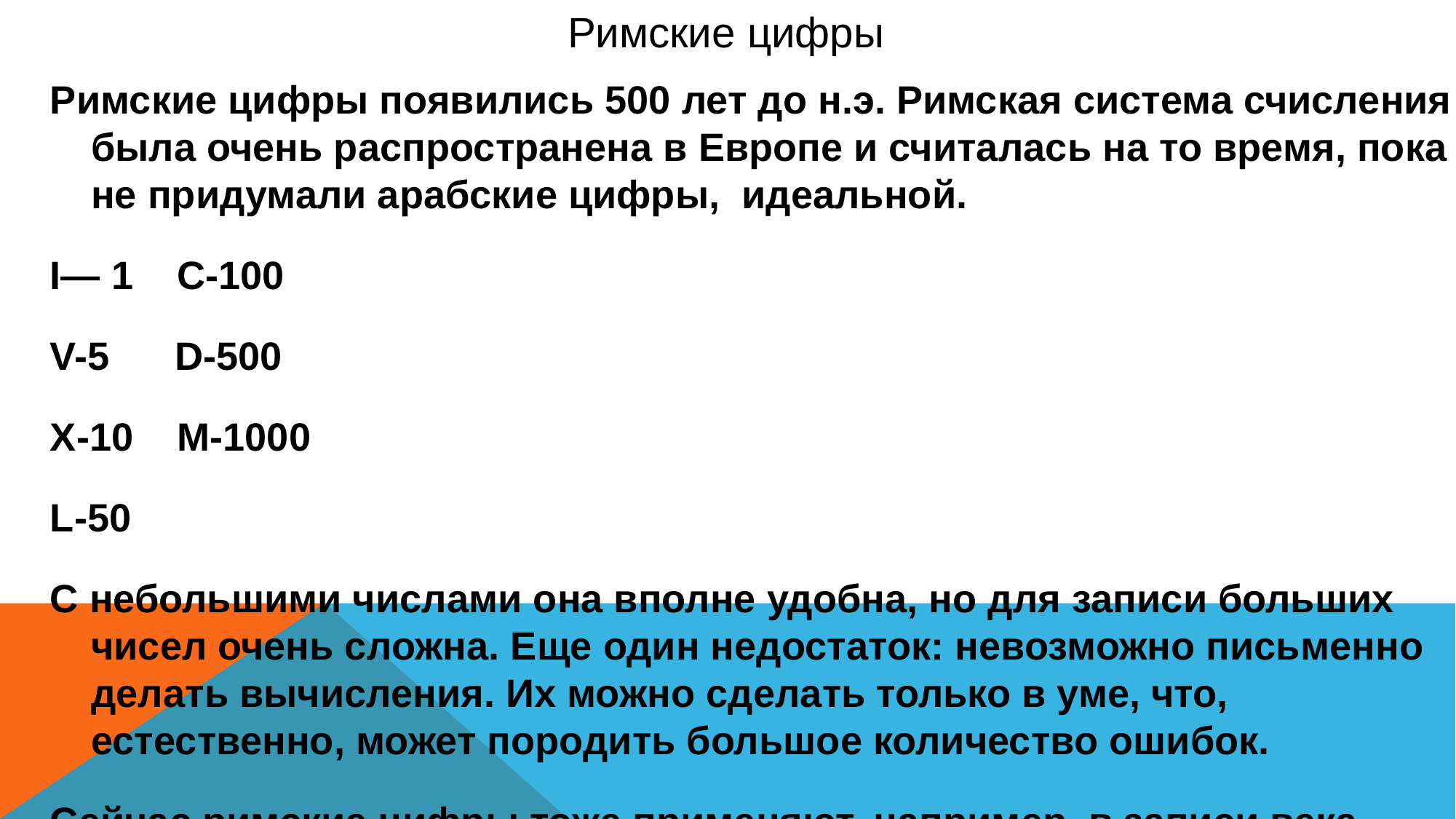

Римские цифры
Римские цифры появились 500 лет до н.э. Римская система счисления была очень распространена в Европе и считалась на то время, пока не придумали арабские цифры,  идеальной.
I— 1    C-100
V-5      D-500
X-10    M-1000
L-50
С небольшими числами она вполне удобна, но для записи больших чисел очень сложна. Еще один недостаток: невозможно письменно делать вычисления. Их можно сделать только в уме, что, естественно, может породить большое количество ошибок.
Сейчас римские цифры тоже применяют, например, в записи века, порядкового номера монарха и т.п.